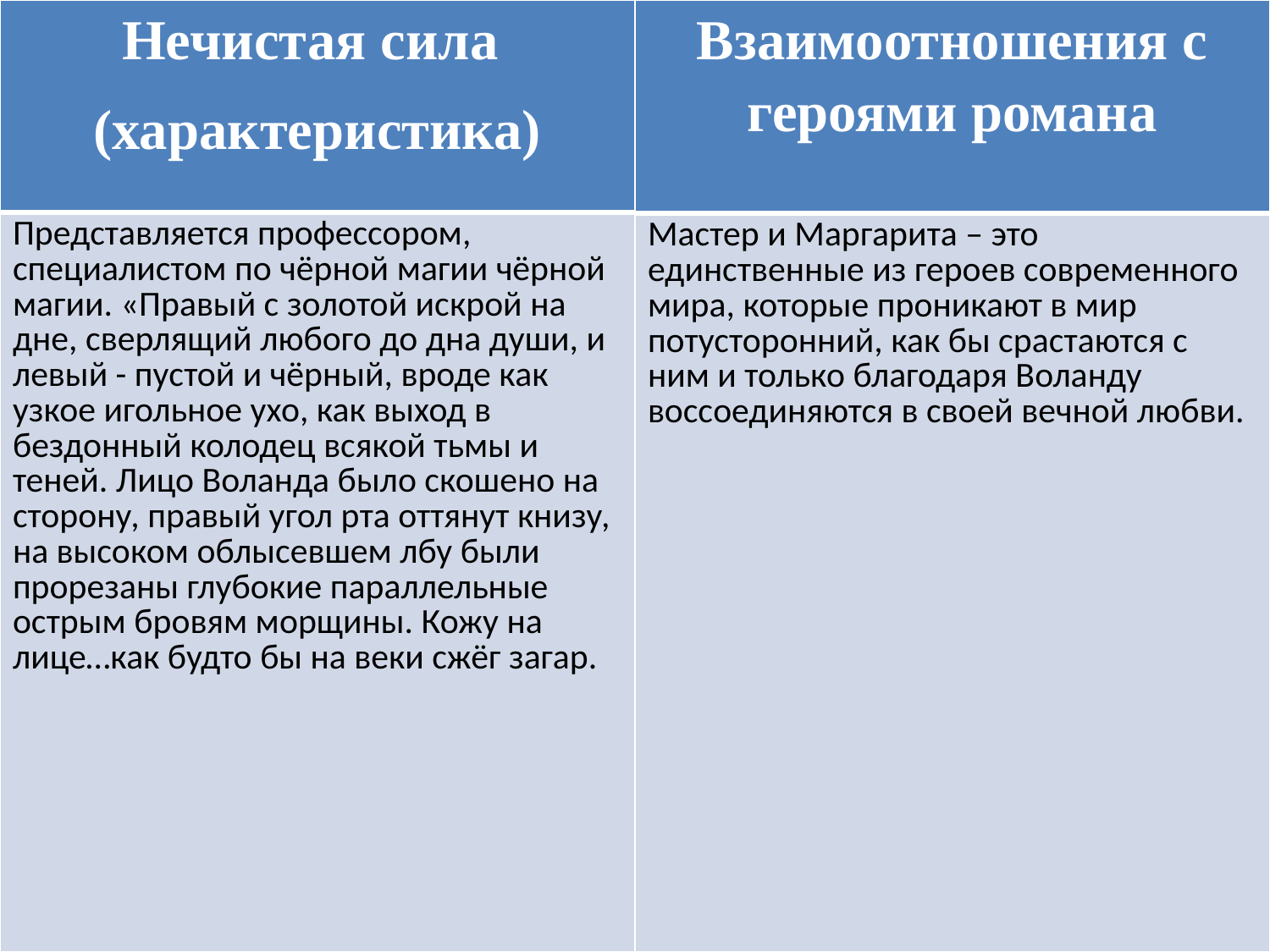

| Нечистая сила (характеристика) |
| --- |
| Представляется профессором, специалистом по чёрной магии чёрной магии. «Правый с золотой искрой на дне, сверлящий любого до дна души, и левый - пустой и чёрный, вроде как узкое игольное ухо, как выход в бездонный колодец всякой тьмы и теней. Лицо Воланда было скошено на сторону, правый угол рта оттянут книзу, на высоком облысевшем лбу были прорезаны глубокие параллельные острым бровям морщины. Кожу на лице…как будто бы на веки сжёг загар. |
| Взаимоотношения с героями романа |
| --- |
| Мастер и Маргарита – это единственные из героев современного мира, которые проникают в мир потусторонний, как бы срастаются с ним и только благодаря Воланду воссоединяются в своей вечной любви. |
#